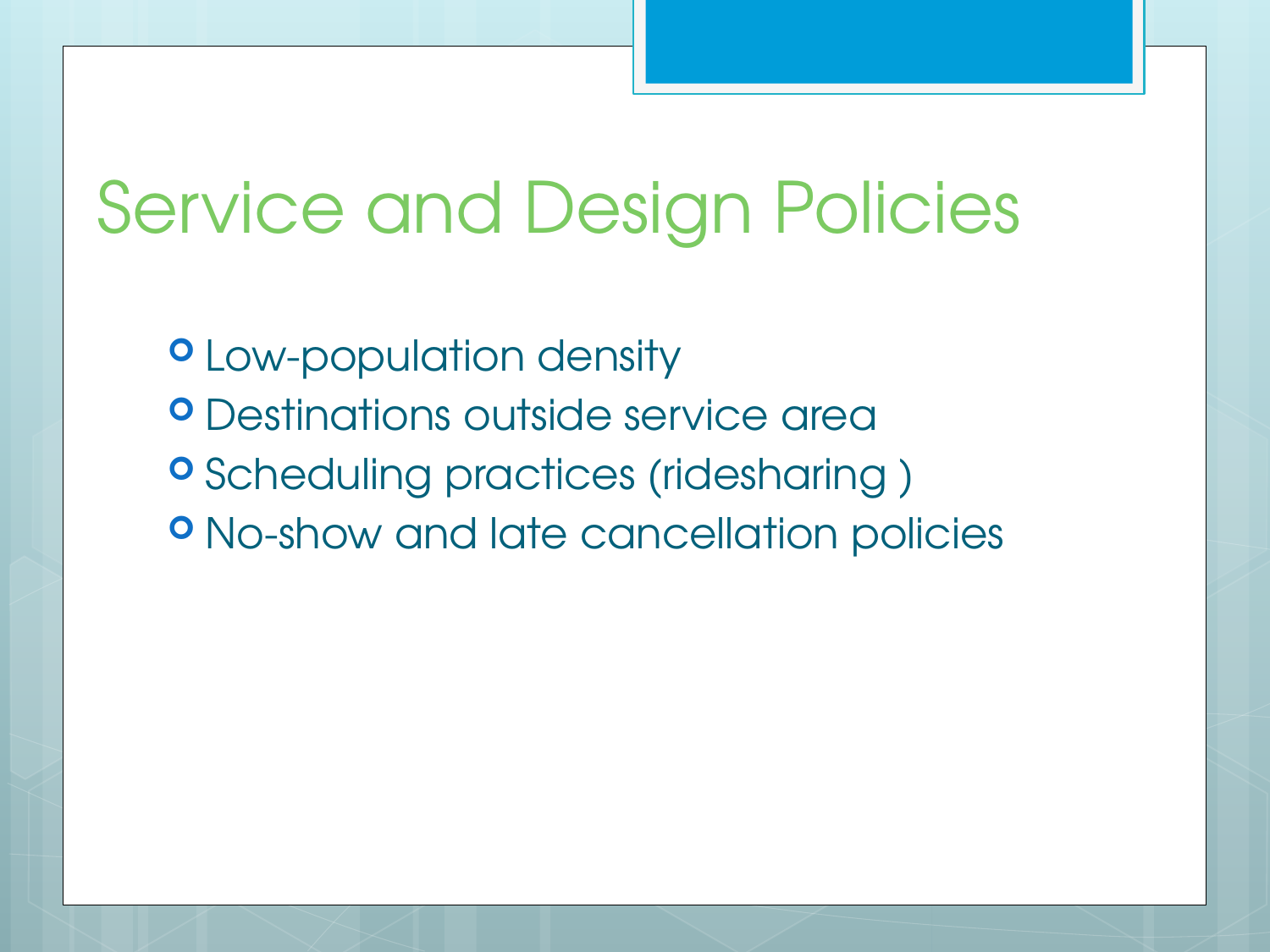

# Service and Design Policies
Low-population density
Destinations outside service area
Scheduling practices (ridesharing )
No-show and late cancellation policies